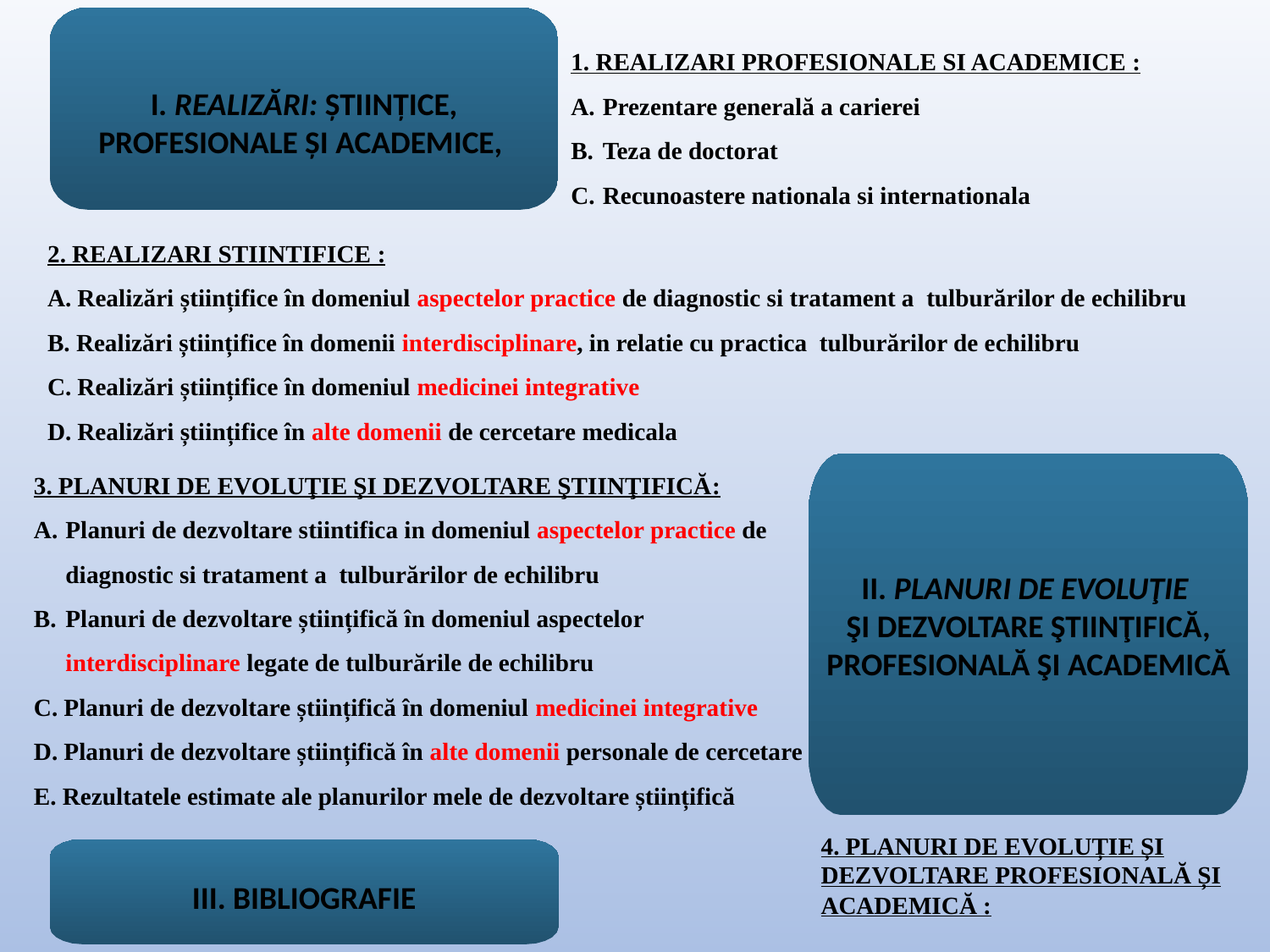

I. REALIZĂRI: ȘTIINȚICE, PROFESIONALE ȘI ACADEMICE,
1. REALIZARI PROFESIONALE SI ACADEMICE :
Prezentare generală a carierei
Teza de doctorat
Recunoastere nationala si internationala
2. REALIZARI STIINTIFICE :
A. Realizări științifice în domeniul aspectelor practice de diagnostic si tratament a  tulburărilor de echilibru
B. Realizări științifice în domenii interdisciplinare, in relatie cu practica  tulburărilor de echilibru
C. Realizări științifice în domeniul medicinei integrative
D. Realizări științifice în alte domenii de cercetare medicala
3. PLANURI DE EVOLUŢIE ŞI DEZVOLTARE ŞTIINŢIFICĂ:
Planuri de dezvoltare stiintifica in domeniul aspectelor practice de diagnostic si tratament a  tulburărilor de echilibru
Planuri de dezvoltare științifică în domeniul aspectelor interdisciplinare legate de tulburările de echilibru
C. Planuri de dezvoltare științifică în domeniul medicinei integrative
D. Planuri de dezvoltare științifică în alte domenii personale de cercetare
E. Rezultatele estimate ale planurilor mele de dezvoltare științifică

II. PLANURI DE EVOLUŢIE
ŞI DEZVOLTARE ŞTIINŢIFICĂ, PROFESIONALĂ ŞI ACADEMICĂ
4. PLANURI DE EVOLUȚIE ȘI DEZVOLTARE PROFESIONALĂ ȘI ACADEMICĂ :

III. BIBLIOGRAFIE